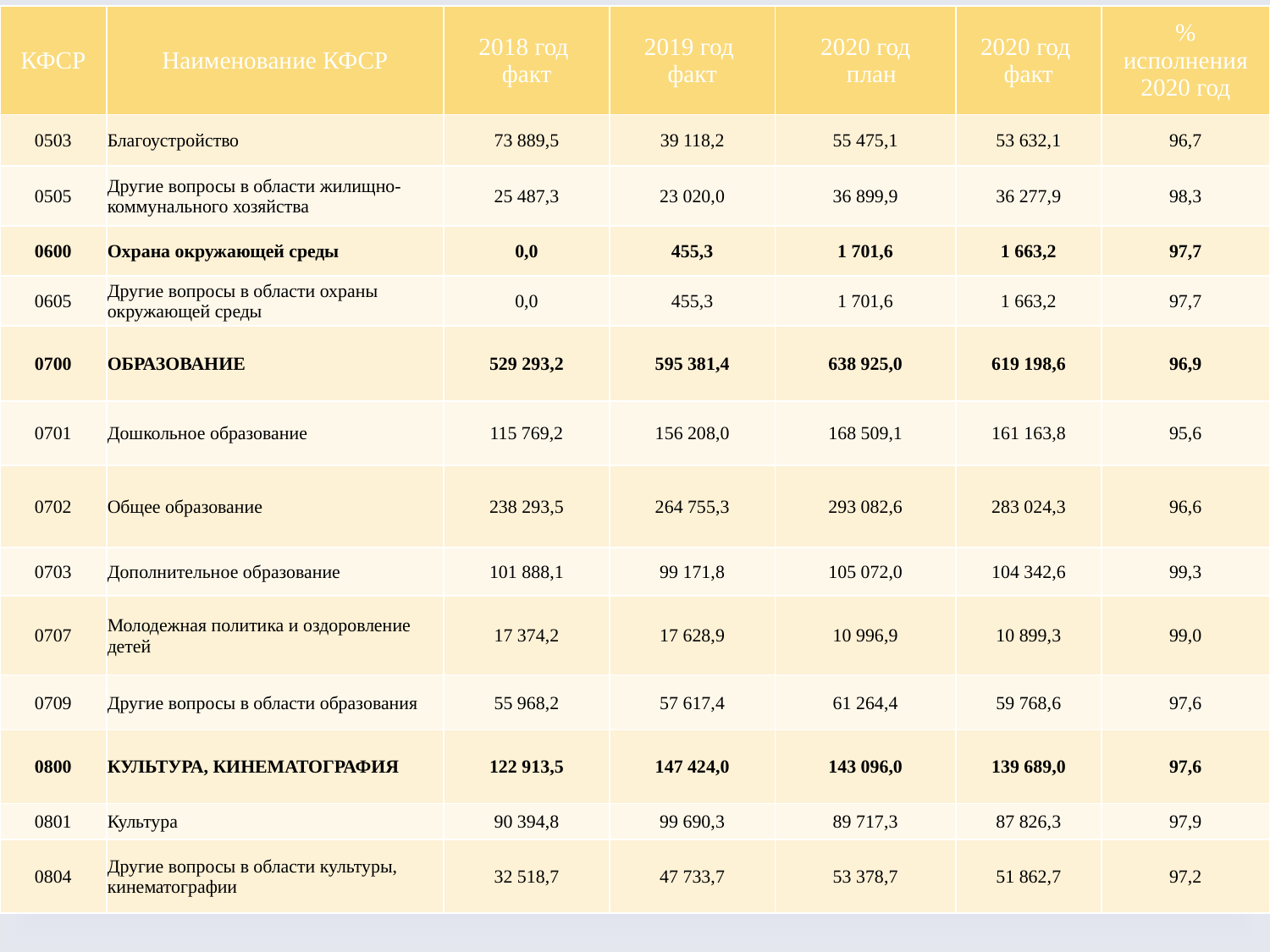

| КФСР | Наименование КФСР | 2018 год факт | 2019 год факт | 2020 год план | 2020 год факт | % исполнения 2020 год |
| --- | --- | --- | --- | --- | --- | --- |
| 0503 | Благоустройство | 73 889,5 | 39 118,2 | 55 475,1 | 53 632,1 | 96,7 |
| 0505 | Другие вопросы в области жилищно-коммунального хозяйства | 25 487,3 | 23 020,0 | 36 899,9 | 36 277,9 | 98,3 |
| 0600 | Охрана окружающей среды | 0,0 | 455,3 | 1 701,6 | 1 663,2 | 97,7 |
| 0605 | Другие вопросы в области охраны окружающей среды | 0,0 | 455,3 | 1 701,6 | 1 663,2 | 97,7 |
| 0700 | ОБРАЗОВАНИЕ | 529 293,2 | 595 381,4 | 638 925,0 | 619 198,6 | 96,9 |
| 0701 | Дошкольное образование | 115 769,2 | 156 208,0 | 168 509,1 | 161 163,8 | 95,6 |
| 0702 | Общее образование | 238 293,5 | 264 755,3 | 293 082,6 | 283 024,3 | 96,6 |
| 0703 | Дополнительное образование | 101 888,1 | 99 171,8 | 105 072,0 | 104 342,6 | 99,3 |
| 0707 | Молодежная политика и оздоровление детей | 17 374,2 | 17 628,9 | 10 996,9 | 10 899,3 | 99,0 |
| 0709 | Другие вопросы в области образования | 55 968,2 | 57 617,4 | 61 264,4 | 59 768,6 | 97,6 |
| 0800 | КУЛЬТУРА, КИНЕМАТОГРАФИЯ | 122 913,5 | 147 424,0 | 143 096,0 | 139 689,0 | 97,6 |
| 0801 | Культура | 90 394,8 | 99 690,3 | 89 717,3 | 87 826,3 | 97,9 |
| 0804 | Другие вопросы в области культуры, кинематографии | 32 518,7 | 47 733,7 | 53 378,7 | 51 862,7 | 97,2 |